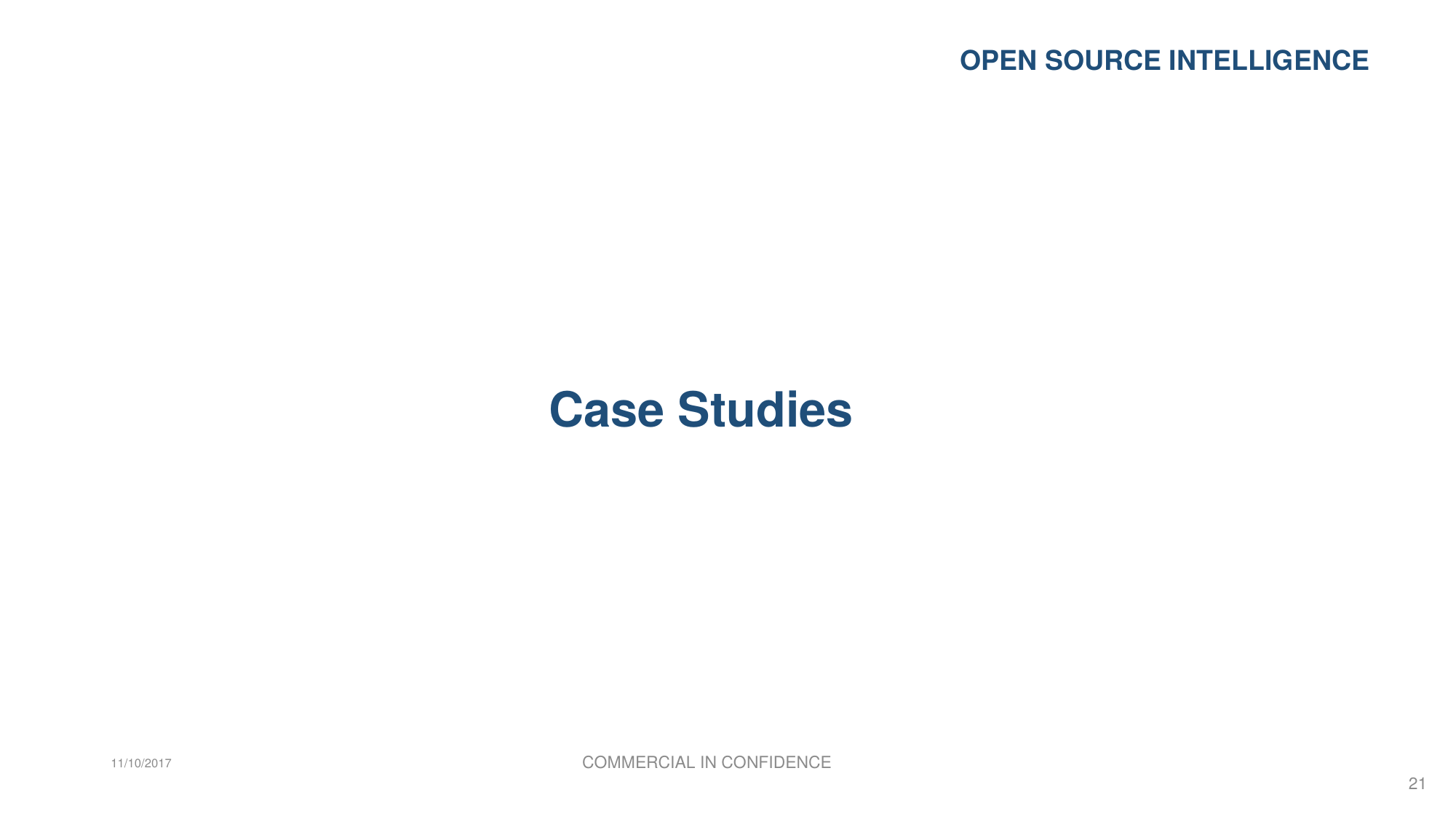

Open source INTELLIGENCE
# Case Studies
COMMERCIAL IN CONFIDENCE
11/10/2017
21